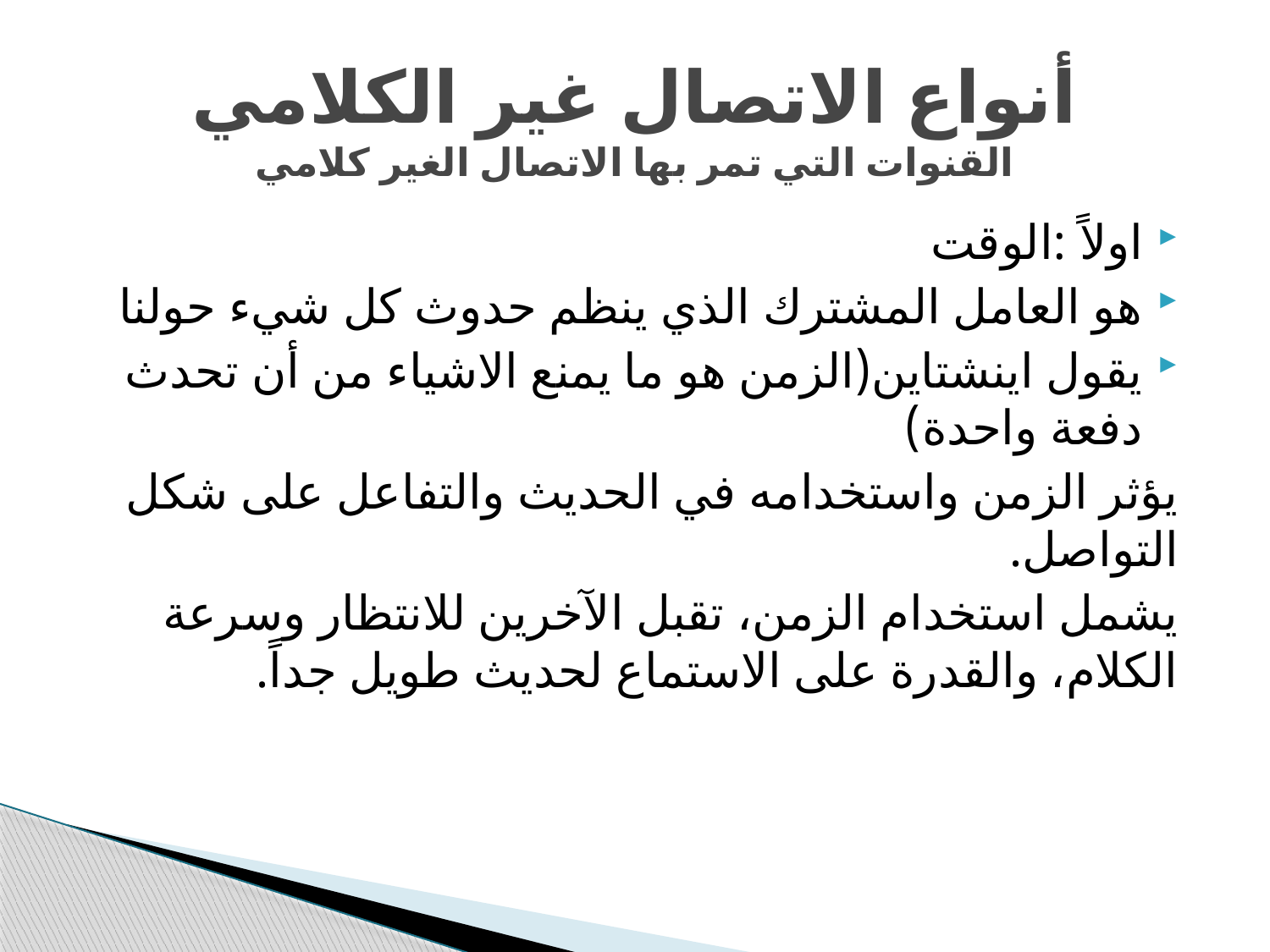

# أنواع الاتصال غير الكلامي القنوات التي تمر بها الاتصال الغير كلامي
اولاً :الوقت
هو العامل المشترك الذي ينظم حدوث كل شيء حولنا
يقول اينشتاين(الزمن هو ما يمنع الاشياء من أن تحدث دفعة واحدة)
يؤثر الزمن واستخدامه في الحديث والتفاعل على شكل التواصل.
يشمل استخدام الزمن، تقبل الآخرين للانتظار وسرعة الكلام، والقدرة على الاستماع لحديث طويل جداً.